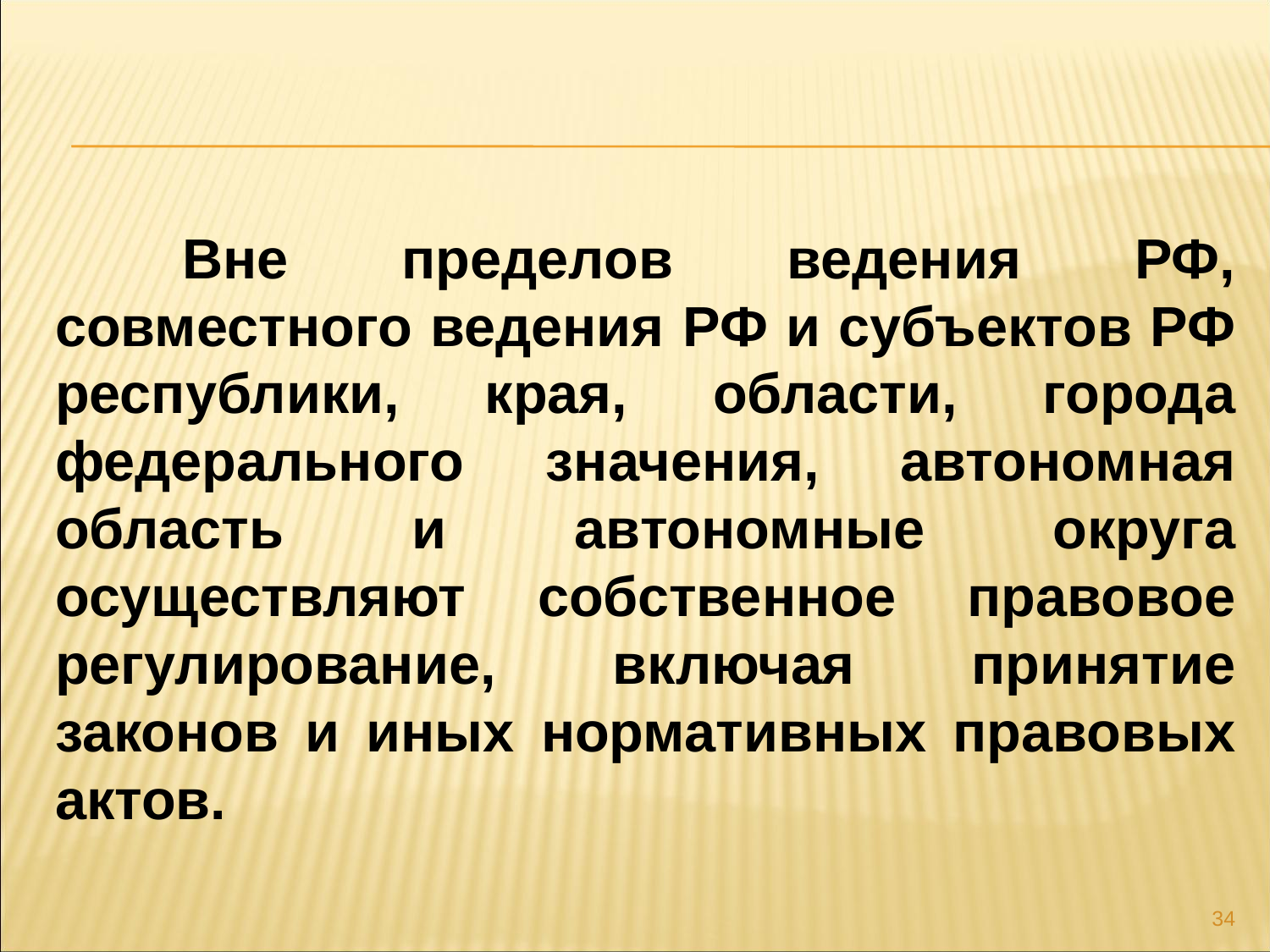

Вне пределов ведения РФ, совместного ведения РФ и субъектов РФ республики, края, области, города федерального значения, автономная область и автономные округа осуществляют собственное правовое регулирование, включая принятие законов и иных нормативных правовых актов.
34